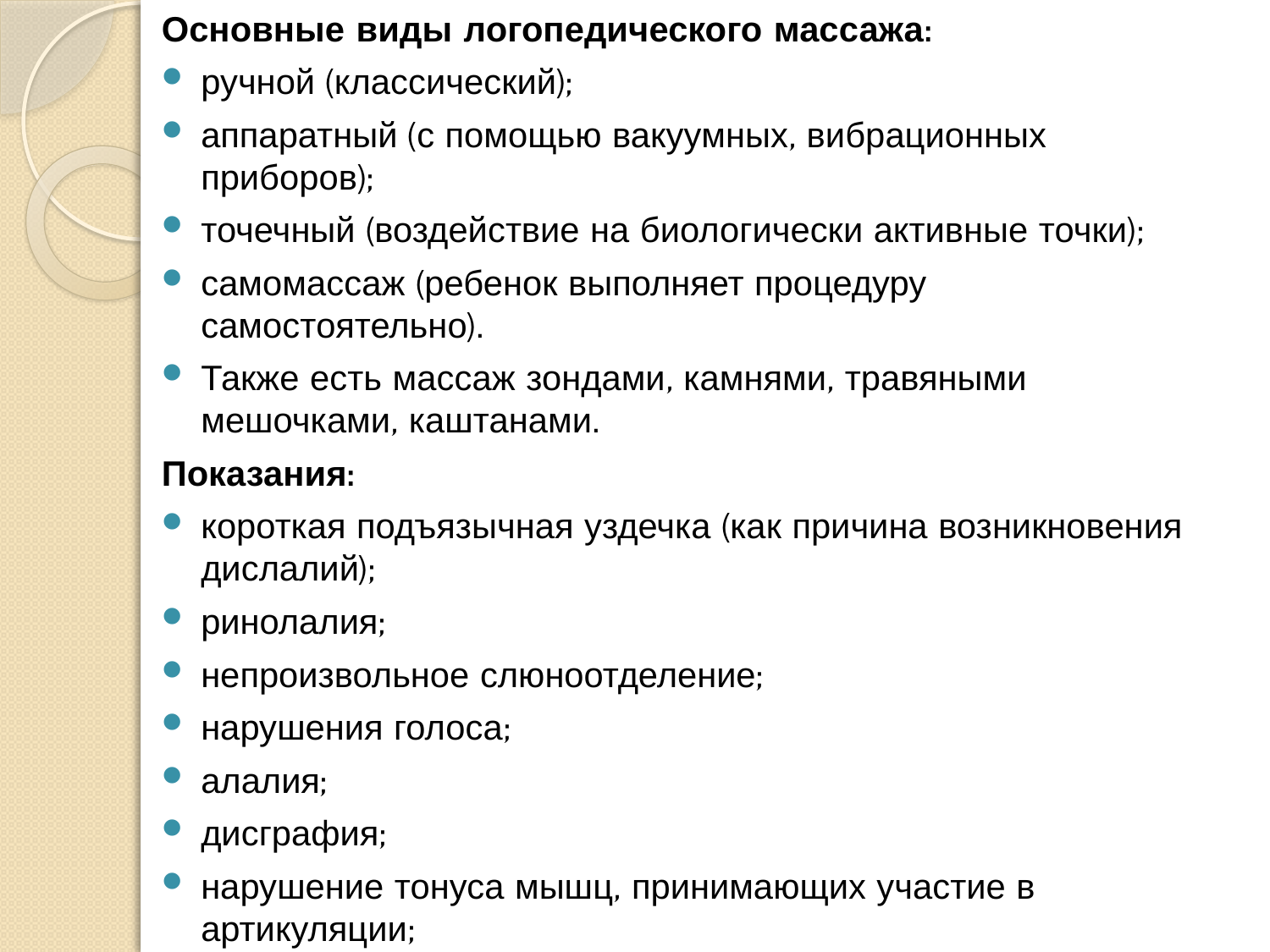

Основные виды логопедического массажа:
ручной (классический);
аппаратный (с помощью вакуумных, вибрационных приборов);
точечный (воздействие на биологически активные точки);
самомассаж (ребенок выполняет процедуру самостоятельно).
Также есть массаж зондами, камнями, травяными мешочками, каштанами.
Показания:
короткая подъязычная уздечка (как причина возникновения дислалий);
ринолалия;
непроизвольное слюноотделение;
нарушения голоса;
алалия;
дисграфия;
нарушение тонуса мышц, принимающих участие в артикуляции;
заикание невротической природы;
отсутствие четкого произношения.